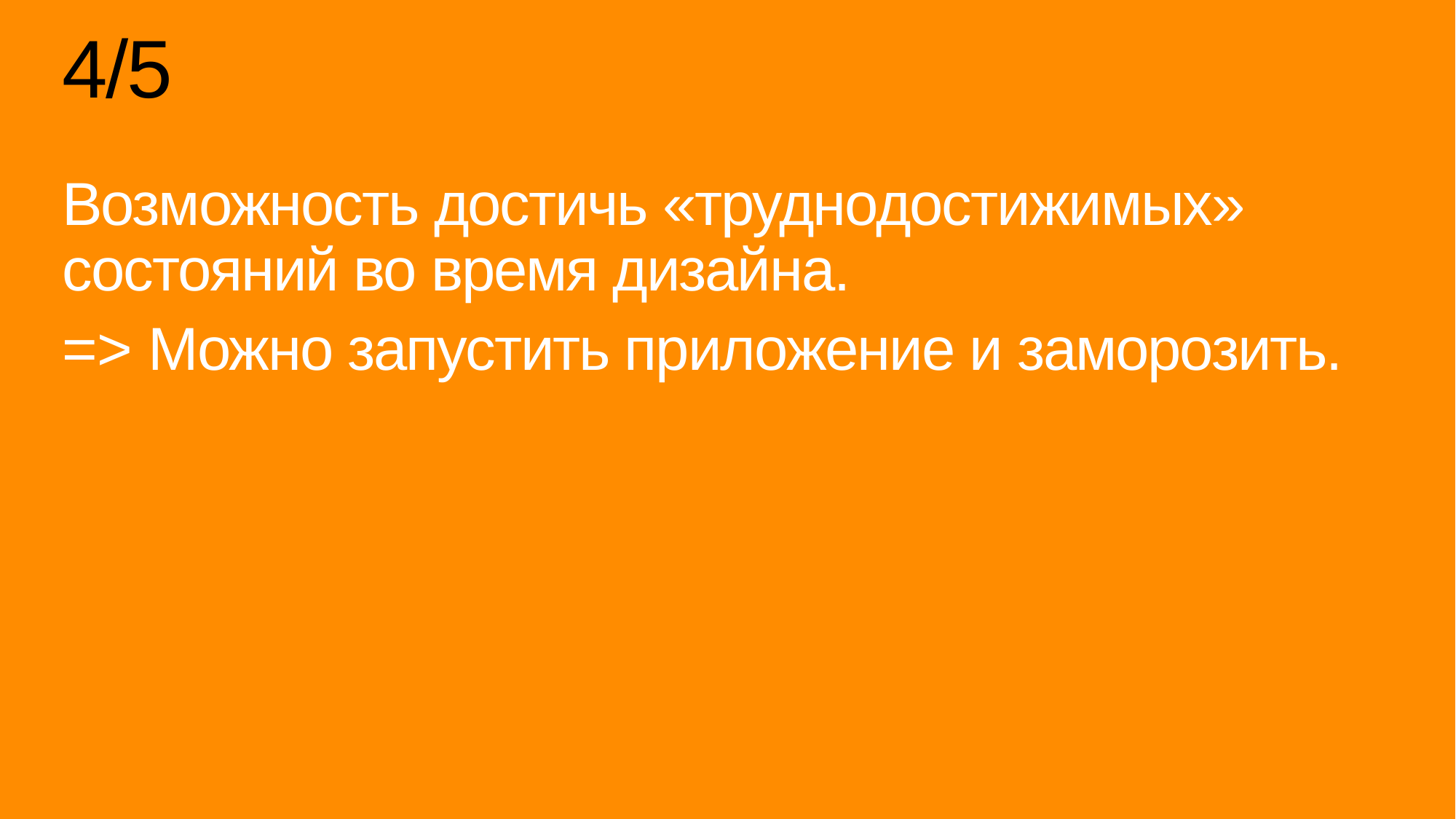

# 4/5
Возможность достичь «труднодостижимых» состояний во время дизайна.
=> Можно запустить приложение и заморозить.